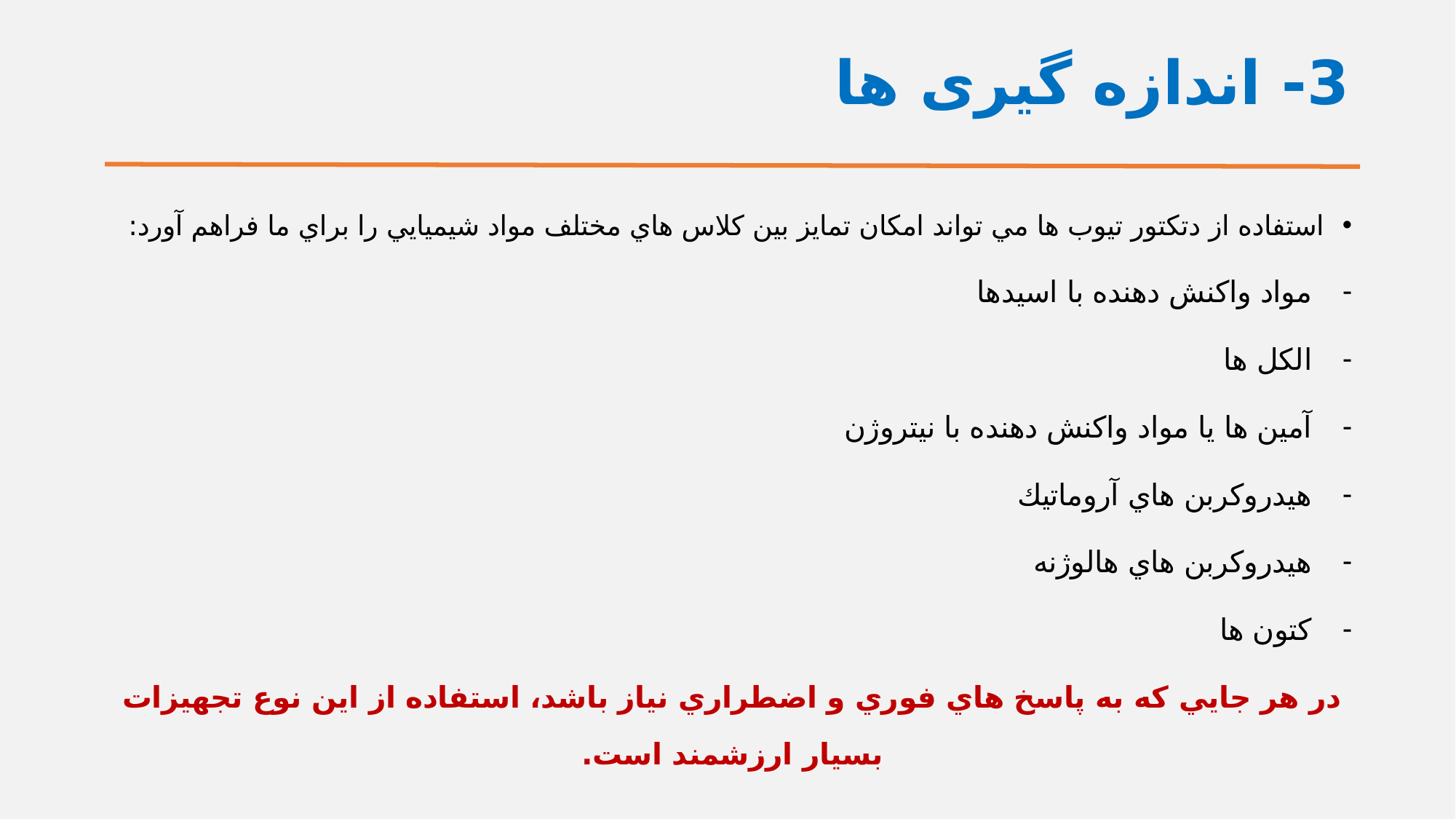

# 3- اندازه گیری ها
استفاده از دتكتور تيوب ها مي تواند امكان تمايز بين كلاس هاي مختلف مواد شيميايي را براي ما فراهم آورد:
مواد واكنش دهنده با اسيدها
الكل ها
آمين ها يا مواد واكنش دهنده با نيتروژن
هيدروكربن هاي آروماتيك
هيدروكربن هاي هالوژنه
كتون ها
در هر جايي كه به پاسخ هاي فوري و اضطراري نياز باشد، استفاده از اين نوع تجهيزات بسيار ارزشمند است.